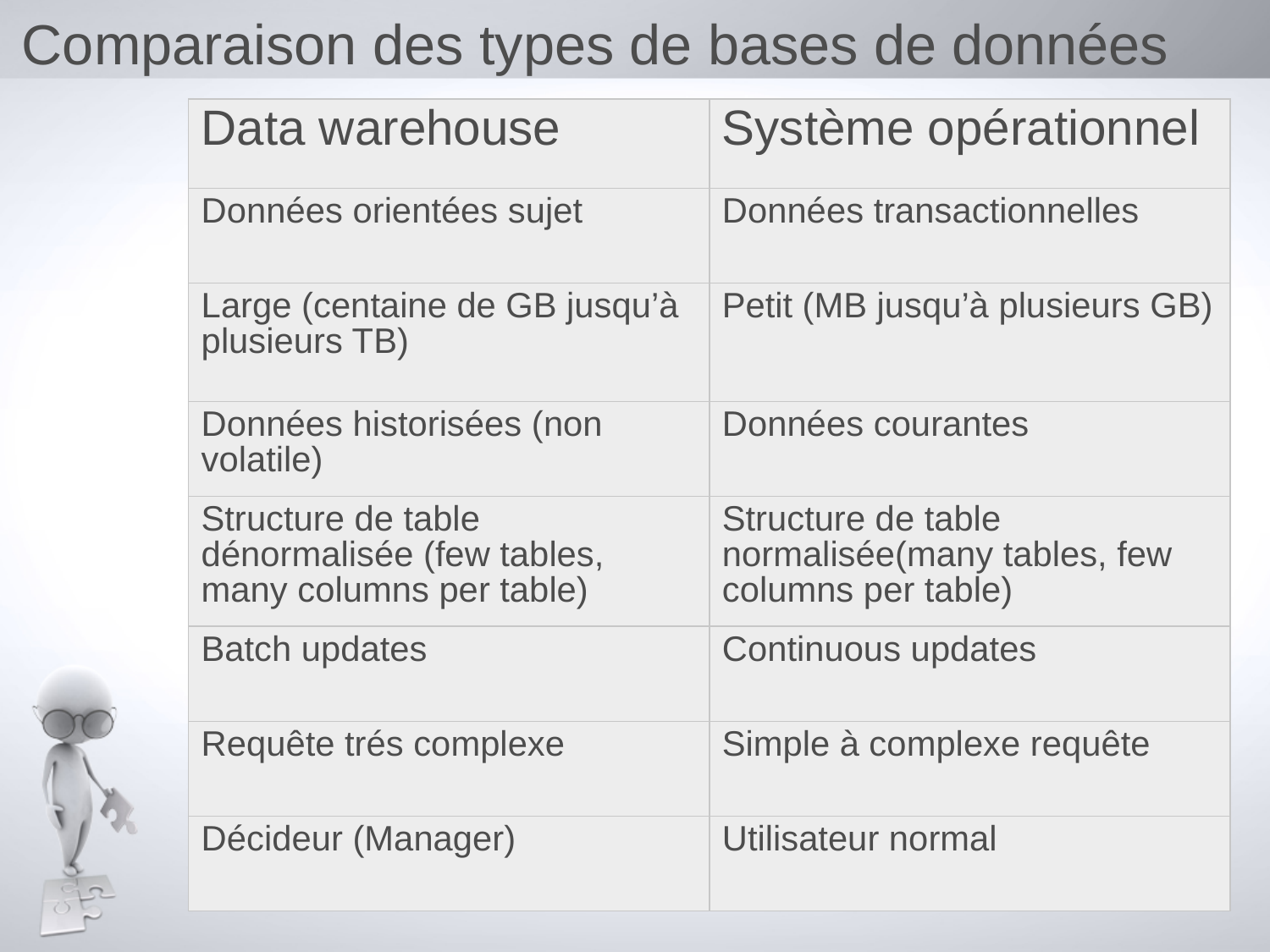

# Comparaison des types de bases de données
| Data warehouse | Système opérationnel |
| --- | --- |
| Données orientées sujet | Données transactionnelles |
| Large (centaine de GB jusqu’à plusieurs TB) | Petit (MB jusqu’à plusieurs GB) |
| Données historisées (non volatile) | Données courantes |
| Structure de table dénormalisée (few tables, many columns per table) | Structure de table normalisée(many tables, few columns per table) |
| Batch updates | Continuous updates |
| Requête trés complexe | Simple à complexe requête |
| Décideur (Manager) | Utilisateur normal |